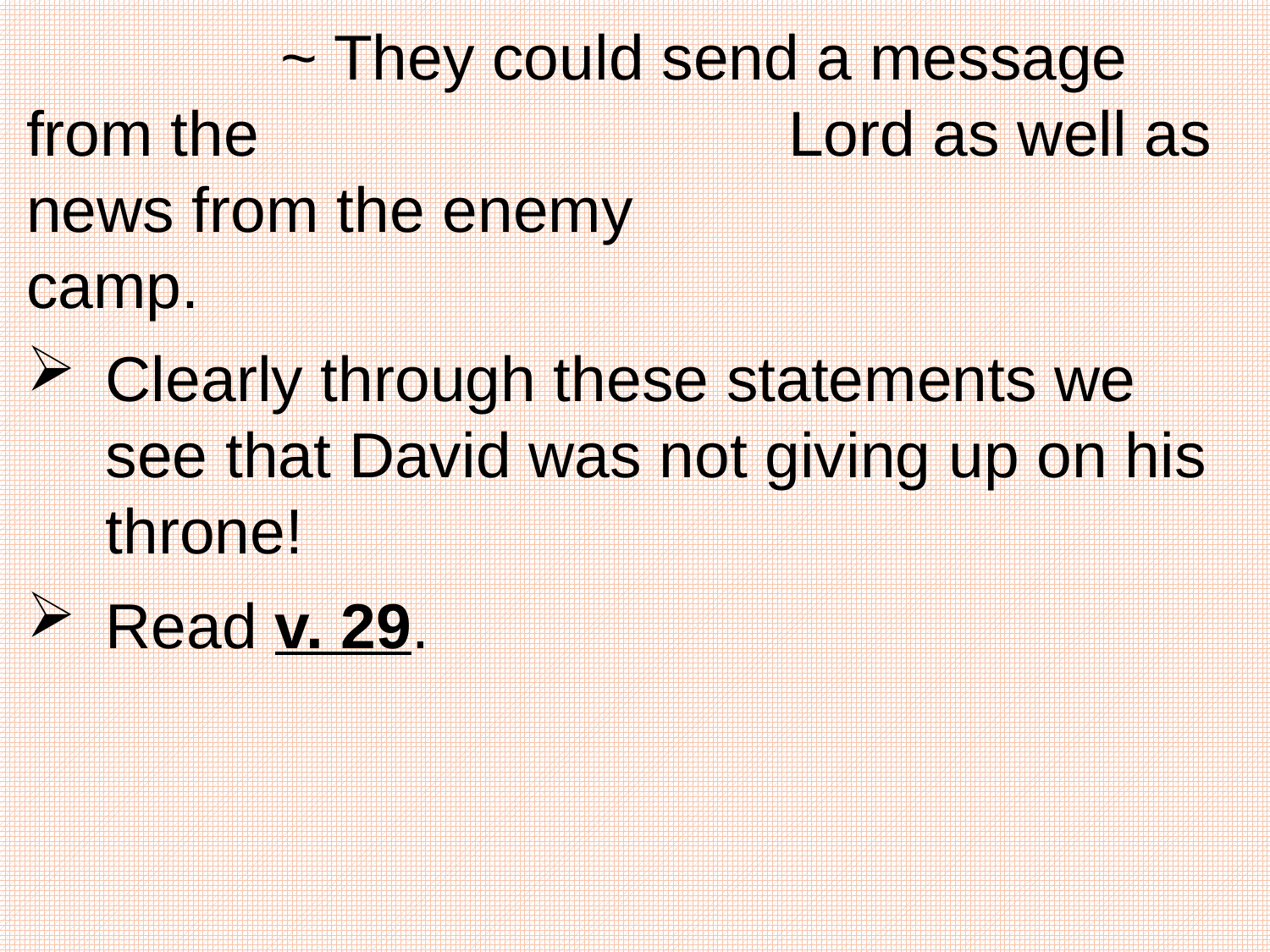

~ They could send a message from the 					Lord as well as news from the enemy 					camp.
Clearly through these statements we see that David was not giving up on his throne!
Read v. 29.